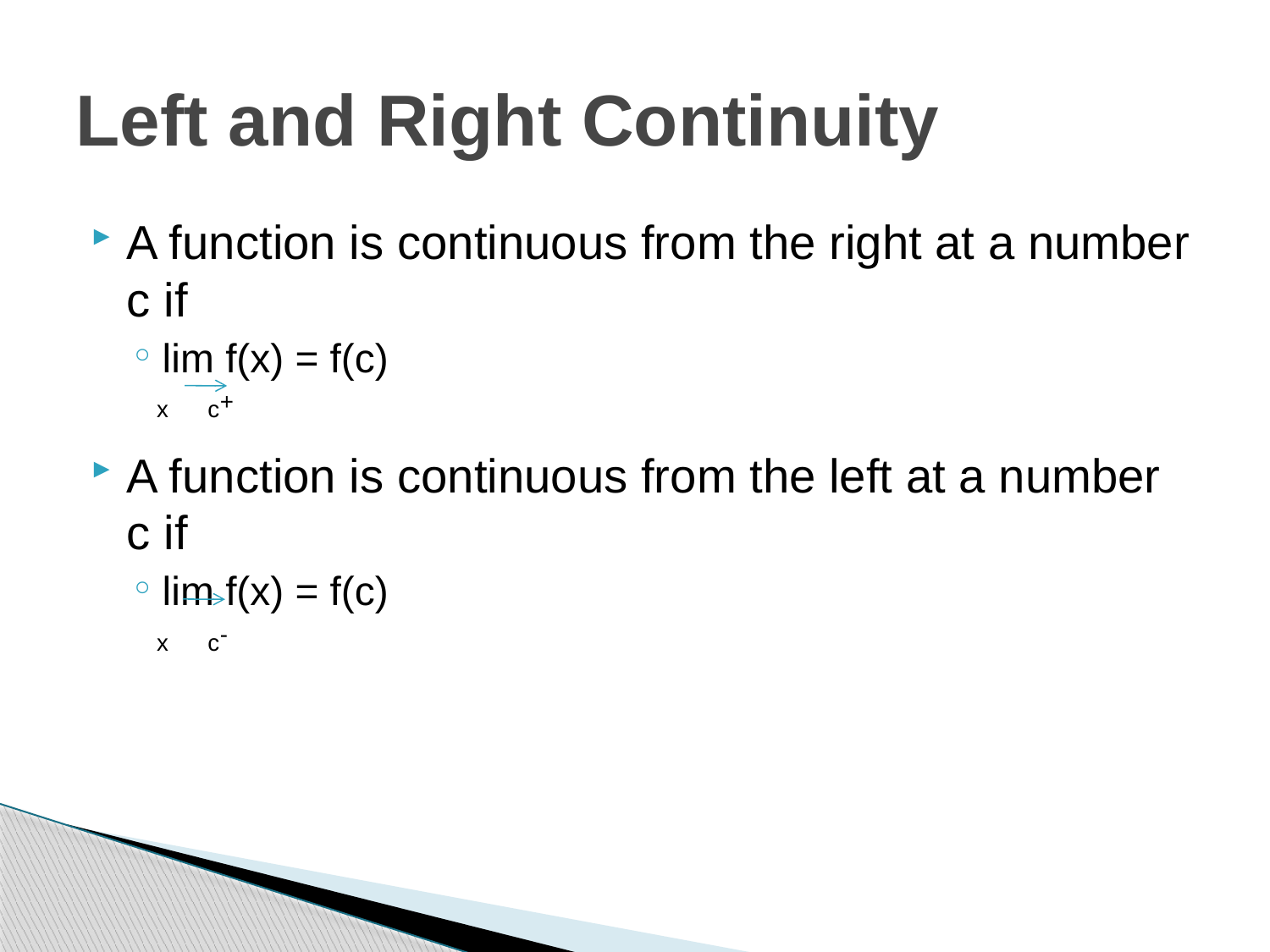

# Left and Right Continuity
A function is continuous from the right at a number c if
lim f(x) = f(c)
    x      c+
A function is continuous from the left at a number c if
lim f(x) = f(c)
    x      c-